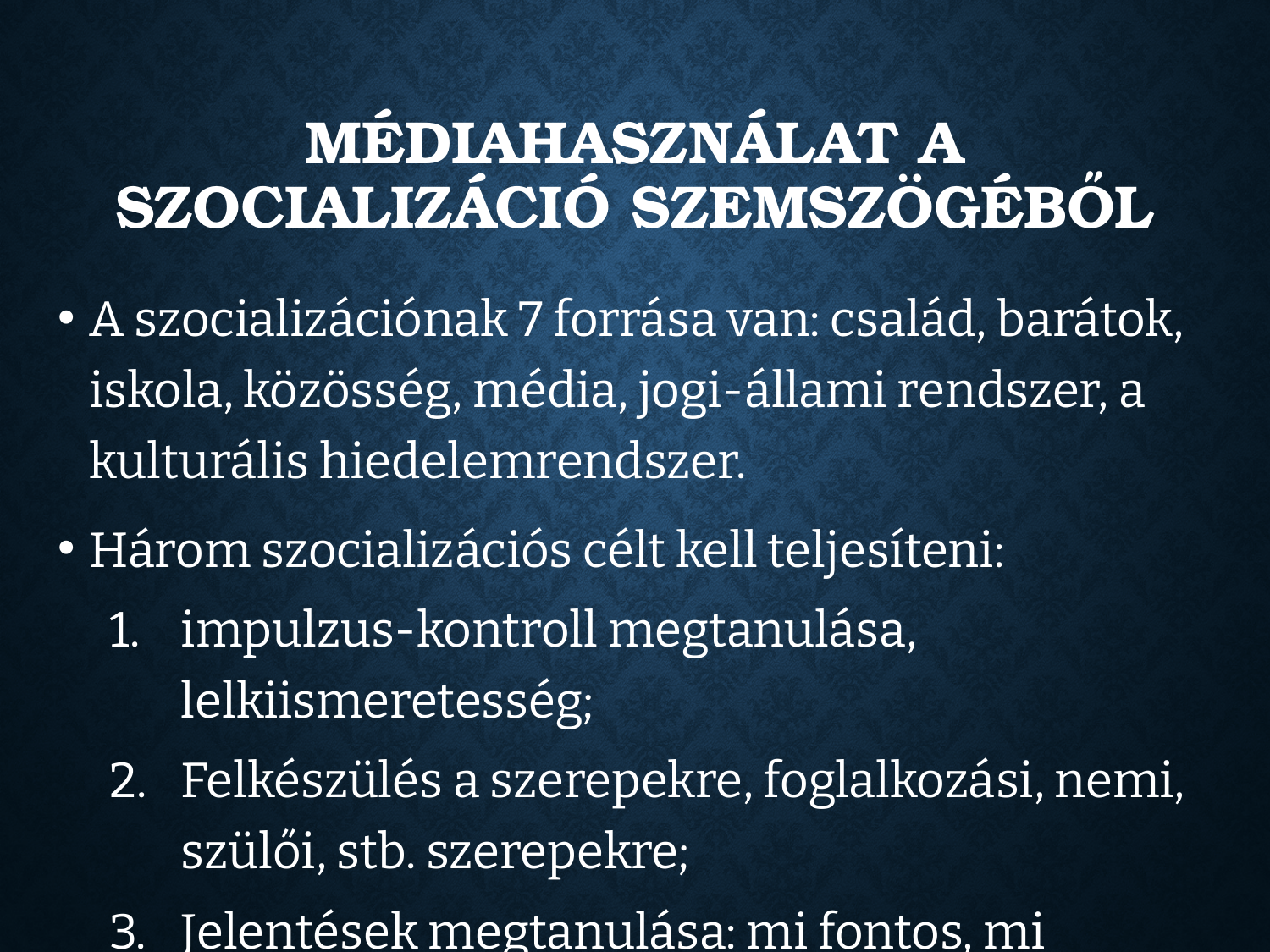

# Médiahasználat a szocializáció szemszögéből
A szocializációnak 7 forrása van: család, barátok, iskola, közösség, média, jogi-állami rendszer, a kulturális hiedelemrendszer.
Három szocializációs célt kell teljesíteni:
impulzus-kontroll megtanulása, lelkiismeretesség;
Felkészülés a szerepekre, foglalkozási, nemi, szülői, stb. szerepekre;
Jelentések megtanulása: mi fontos, mi értékes, stb.